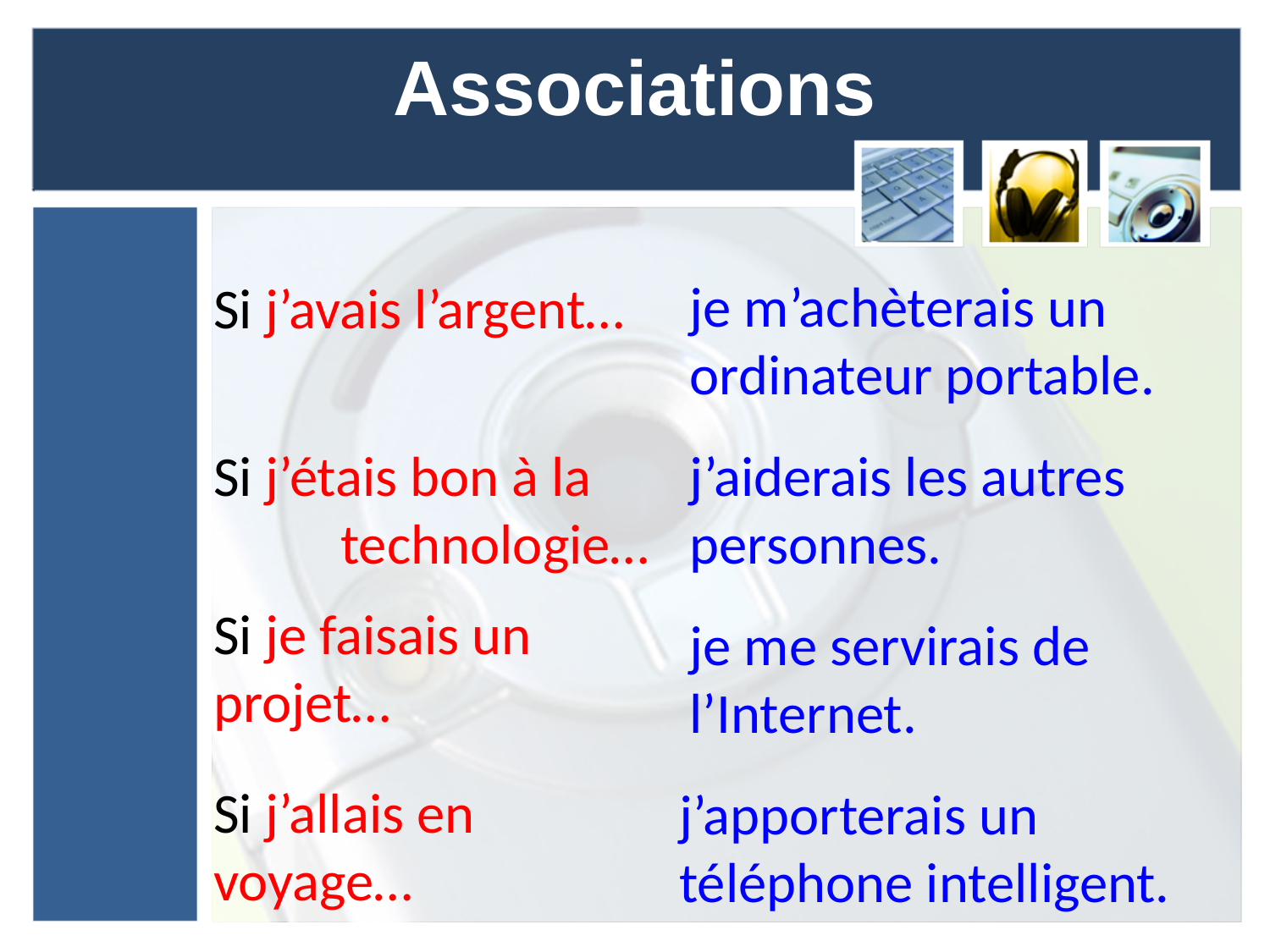

# Associations
je m’achèterais un ordinateur portable.
Si j’avais l’argent…
Si j’étais bon à la 	technologie…
j’aiderais les autres personnes.
Si je faisais un 	projet…
je me servirais de l’Internet.
Si j’allais en 	voyage…
j’apporterais un téléphone intelligent.